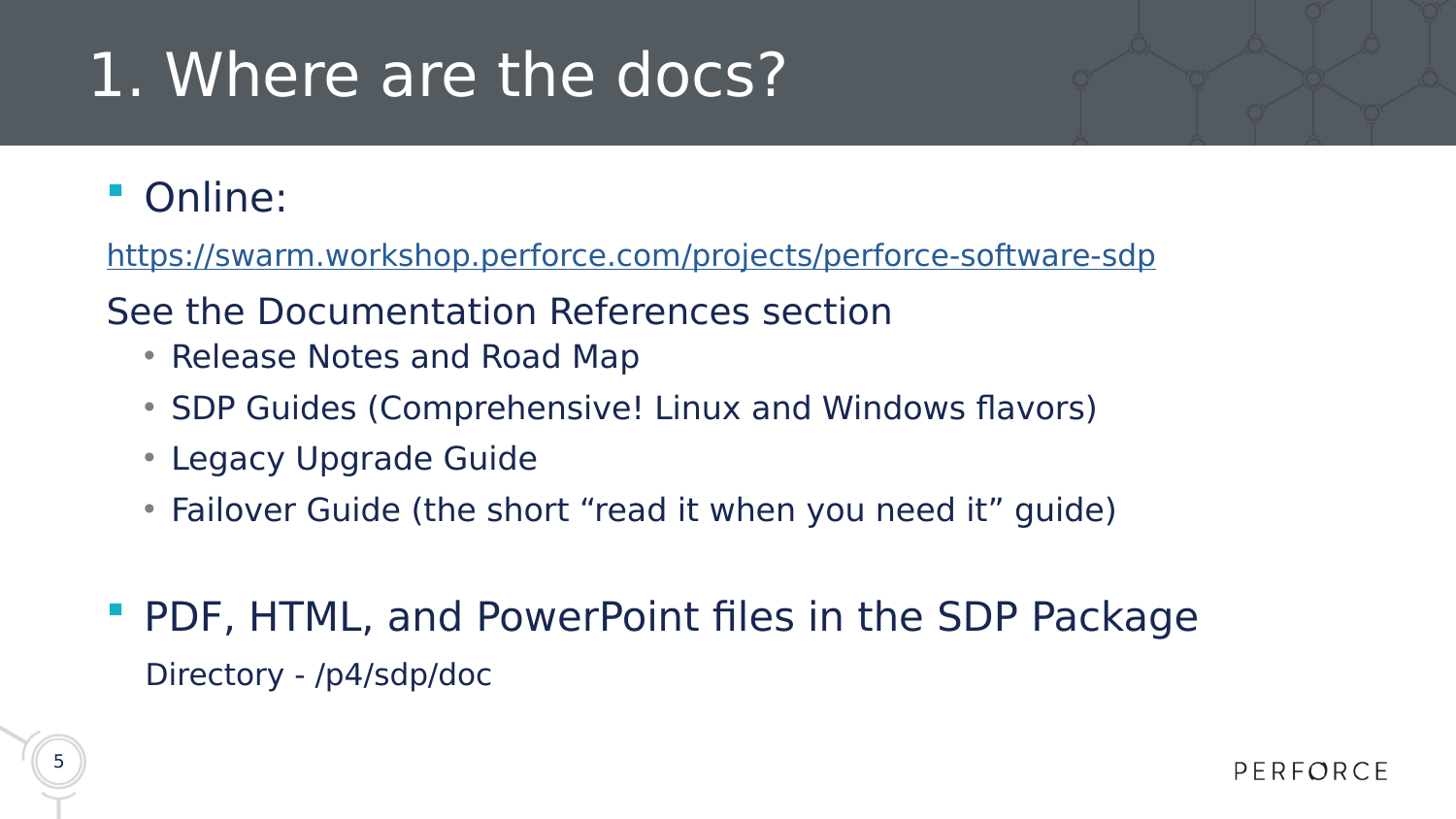

# 1. Where are the docs?
Online:
https://swarm.workshop.perforce.com/projects/perforce-software-sdp
See the Documentation References section
Release Notes and Road Map
SDP Guides (Comprehensive! Linux and Windows flavors)
Legacy Upgrade Guide
Failover Guide (the short “read it when you need it” guide)

PDF, HTML, and PowerPoint files in the SDP Package
    Directory - /p4/sdp/doc